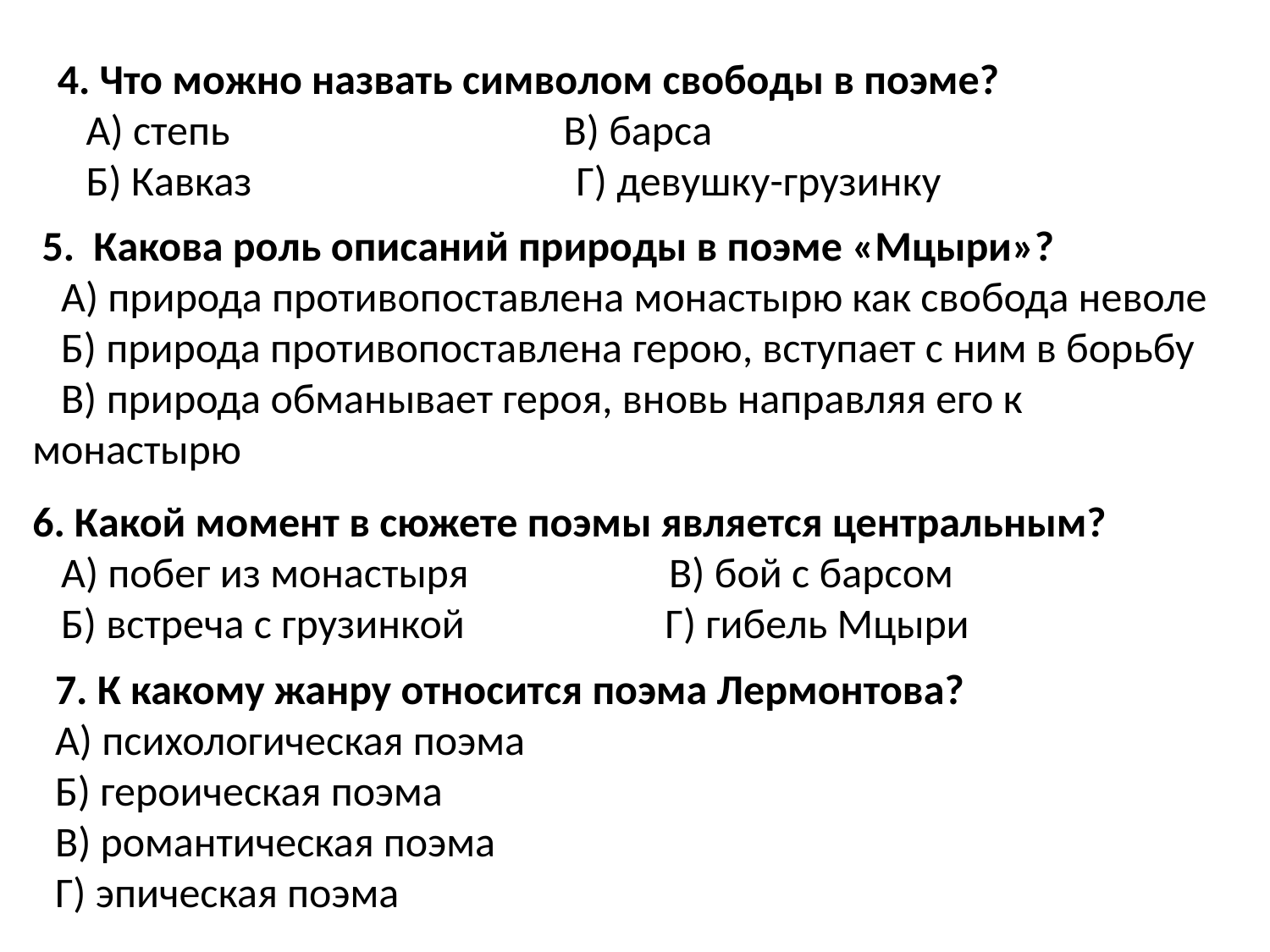

4. Что можно назвать символом свободы в поэме?
   А) степь                                   В) барса
   Б) Кавказ                                  Г) девушку-грузинку
 5.  Какова роль описаний природы в поэме «Мцыри»?
   А) природа противопоставлена монастырю как свобода неволе
   Б) природа противопоставлена герою, вступает с ним в борьбу
   В) природа обманывает героя, вновь направляя его к монастырю

6. Какой момент в сюжете поэмы является центральным?
   А) побег из монастыря                     В) бой с барсом
   Б) встреча с грузинкой                     Г) гибель Мцыри

7. К какому жанру относится поэма Лермонтова?
А) психологическая поэма
Б) героическая поэма
В) романтическая поэма
Г) эпическая поэма